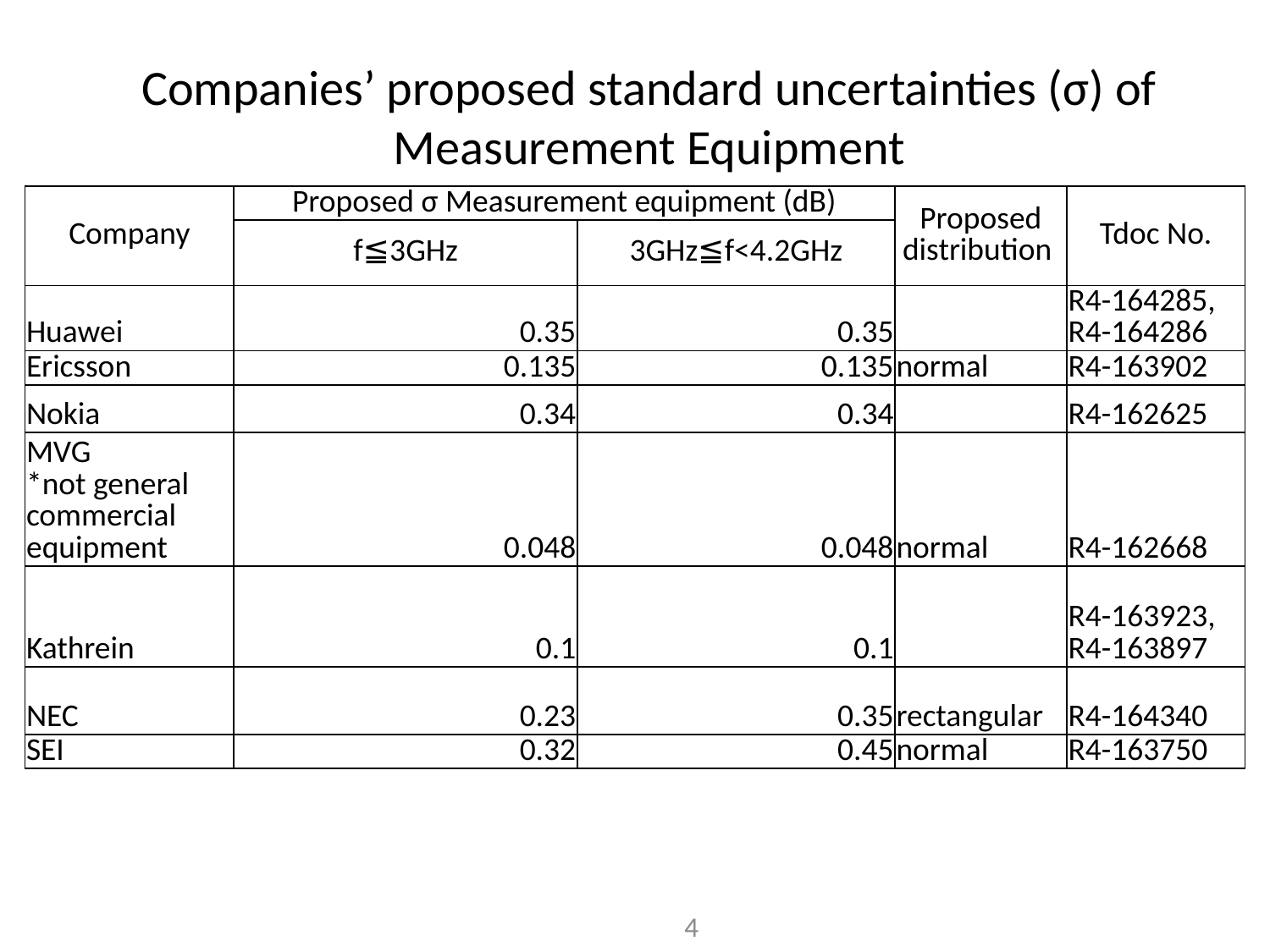

# Companies’ proposed standard uncertainties (σ) of Measurement Equipment
| Company | Proposed σ Measurement equipment (dB) |  | Proposed distribution | Tdoc No. |
| --- | --- | --- | --- | --- |
|  | f≦3GHz | 3GHz≦f<4.2GHz |  |  |
| Huawei | 0.35 | 0.35 |  | R4-164285, R4-164286 |
| Ericsson | 0.135 | 0.135 | normal | R4-163902 |
| Nokia | 0.34 | 0.34 |  | R4-162625 |
| MVG \*not general commercial equipment | 0.048 | 0.048 | normal | R4-162668 |
| Kathrein | 0.1 | 0.1 |  | R4-163923, R4-163897 |
| NEC | 0.23 | 0.35 | rectangular | R4-164340 |
| SEI | 0.32 | 0.45 | normal | R4-163750 |
4